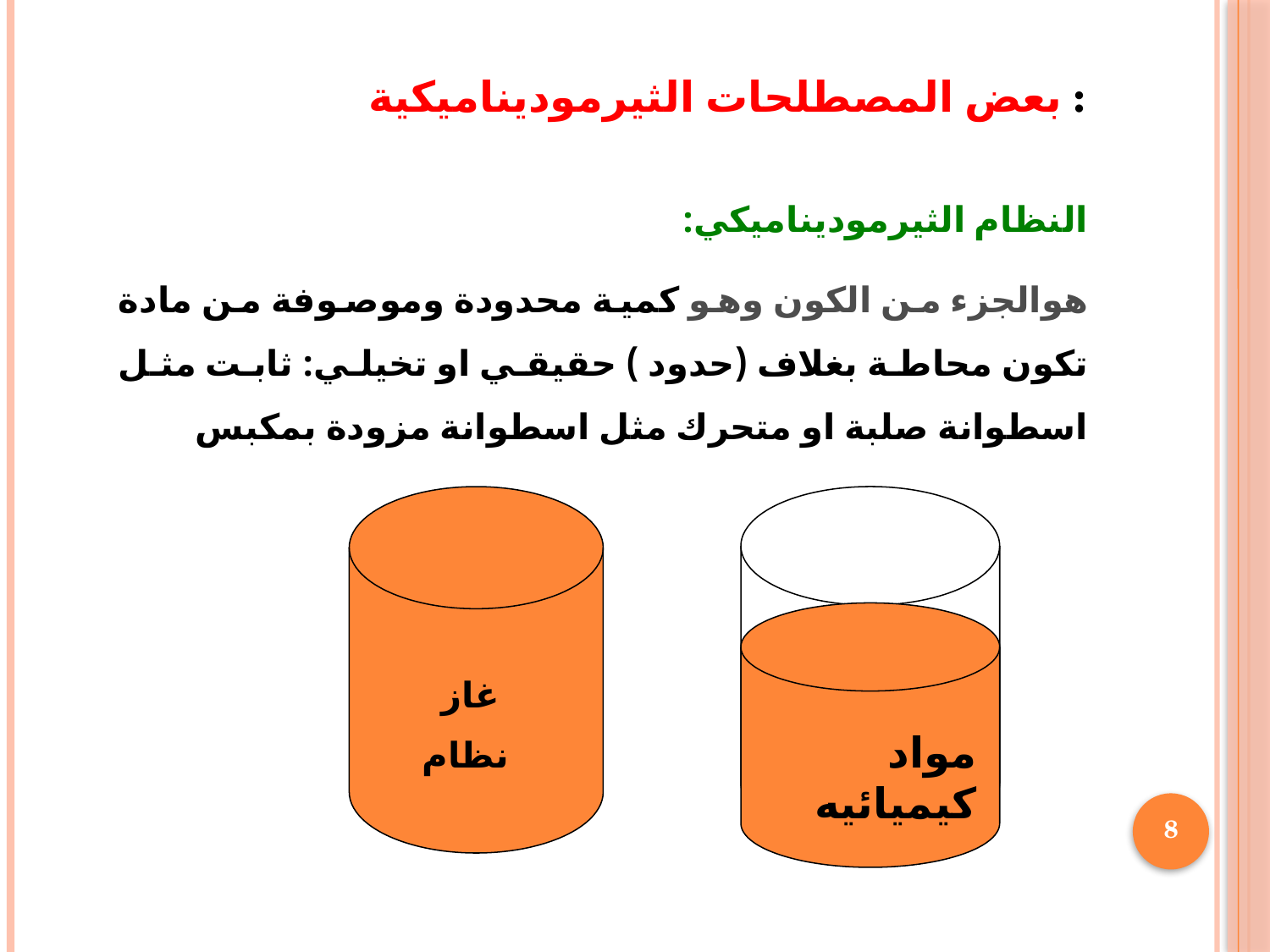

بعض المصطلحات الثيرموديناميكية :
النظام الثيرموديناميكي:
هوالجزء من الكون وهو كمية محدودة وموصوفة من مادة تكون محاطة بغلاف (حدود ) حقيقي او تخيلي: ثابت مثل اسطوانة صلبة او متحرك مثل اسطوانة مزودة بمكبس

غاز
نظام
مواد كيميائيه
8